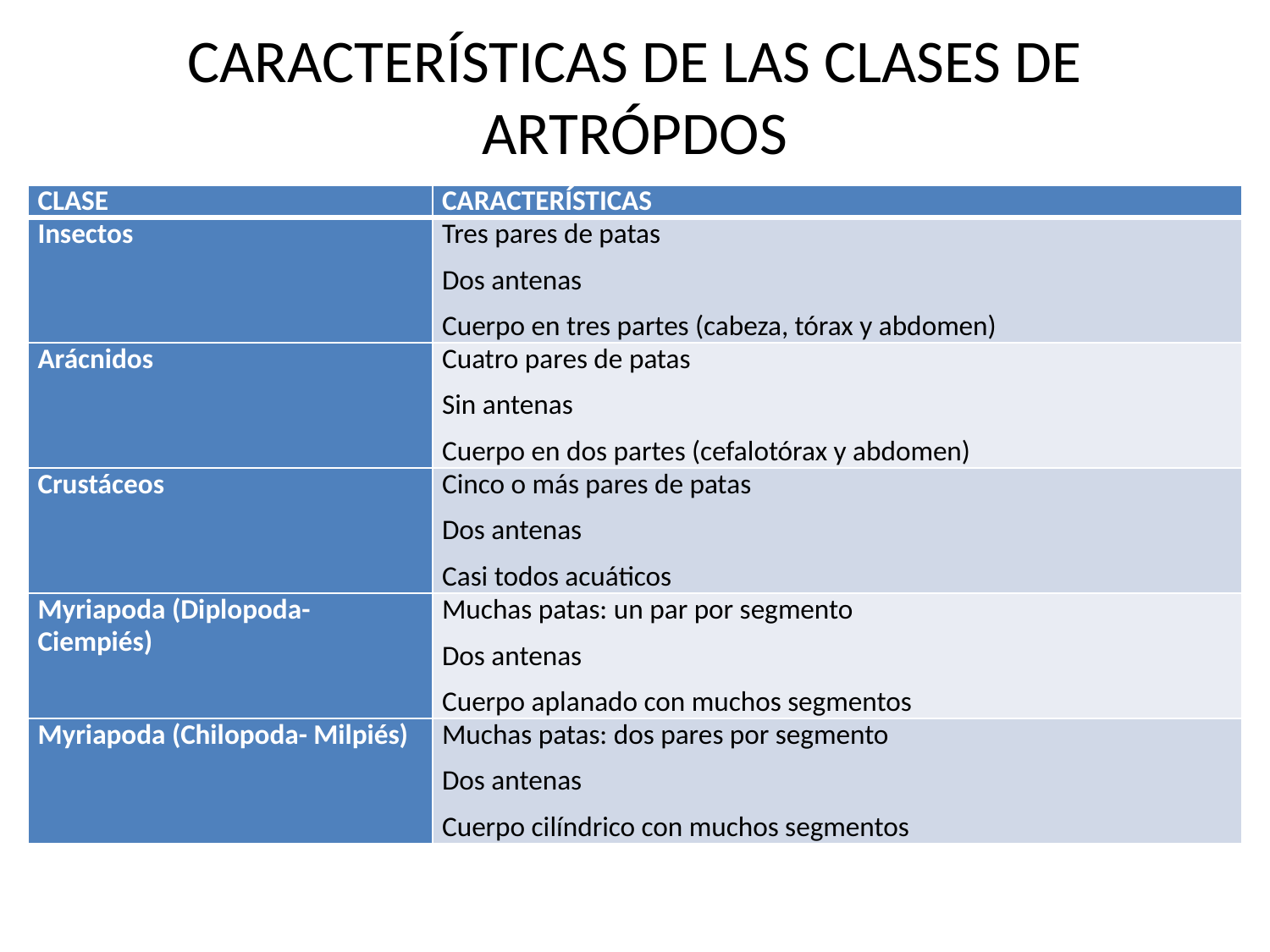

# CARACTERÍSTICAS DE LAS CLASES DE ARTRÓPDOS
| CLASE | CARACTERÍSTICAS |
| --- | --- |
| Insectos | Tres pares de patas Dos antenas Cuerpo en tres partes (cabeza, tórax y abdomen) |
| Arácnidos | Cuatro pares de patas Sin antenas Cuerpo en dos partes (cefalotórax y abdomen) |
| Crustáceos | Cinco o más pares de patas Dos antenas Casi todos acuáticos |
| Myriapoda (Diplopoda- Ciempiés) | Muchas patas: un par por segmento Dos antenas Cuerpo aplanado con muchos segmentos |
| Myriapoda (Chilopoda- Milpiés) | Muchas patas: dos pares por segmento Dos antenas Cuerpo cilíndrico con muchos segmentos |